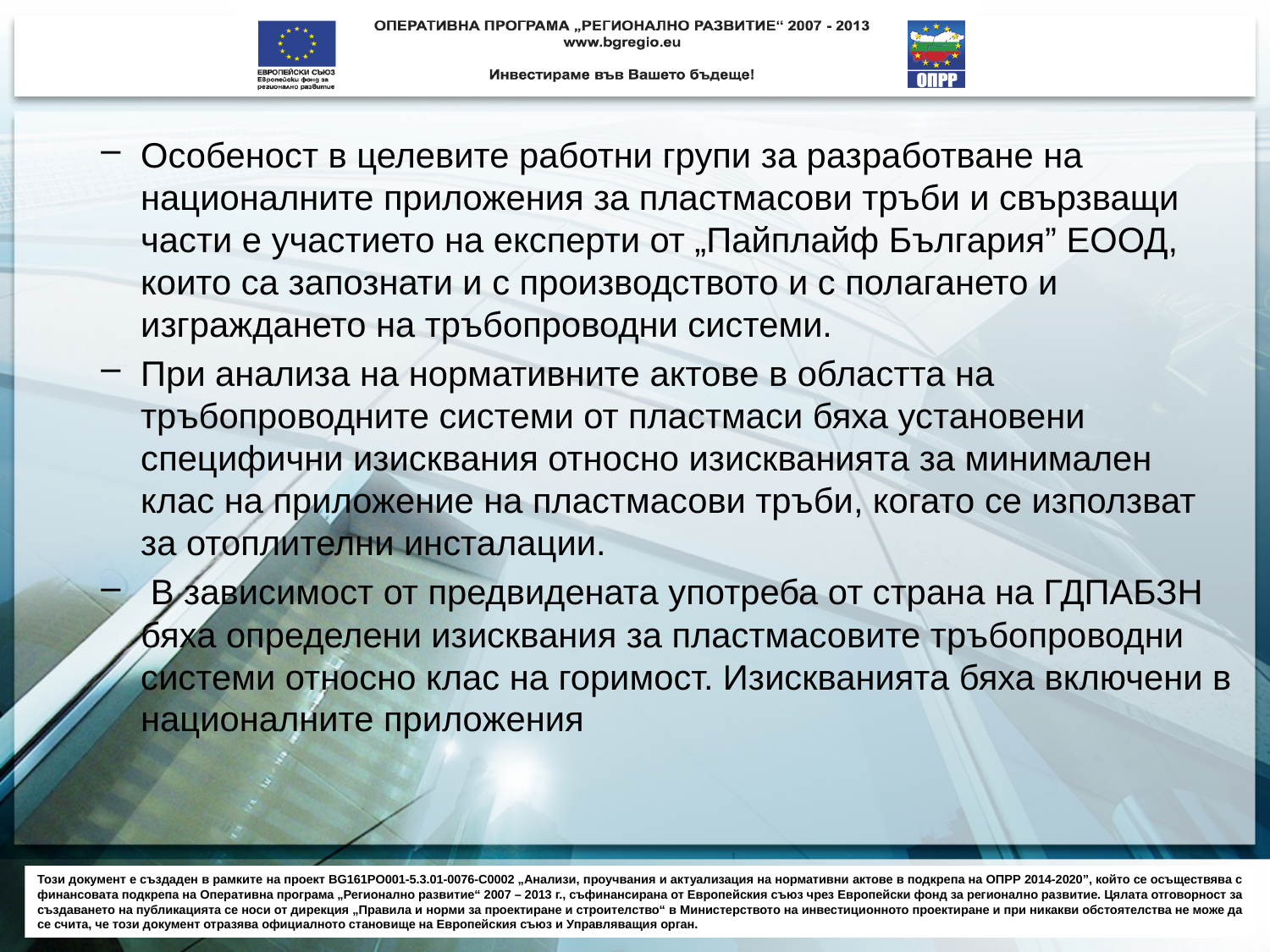

Особеност в целевите работни групи за разработване на националните приложения за пластмасови тръби и свързващи части е участието на експерти от „Пайплайф България” ЕООД, които са запознати и с производството и с полагането и изграждането на тръбопроводни системи.
При анализа на нормативните актове в областта на тръбопроводните системи от пластмаси бяха установени специфични изисквания относно изискванията за минимален клас на приложение на пластмасови тръби, когато се използват за отоплителни инсталации.
 В зависимост от предвидената употреба от страна на ГДПАБЗН бяха определени изисквания за пластмасовите тръбопроводни системи относно клас на горимост. Изискванията бяха включени в националните приложения